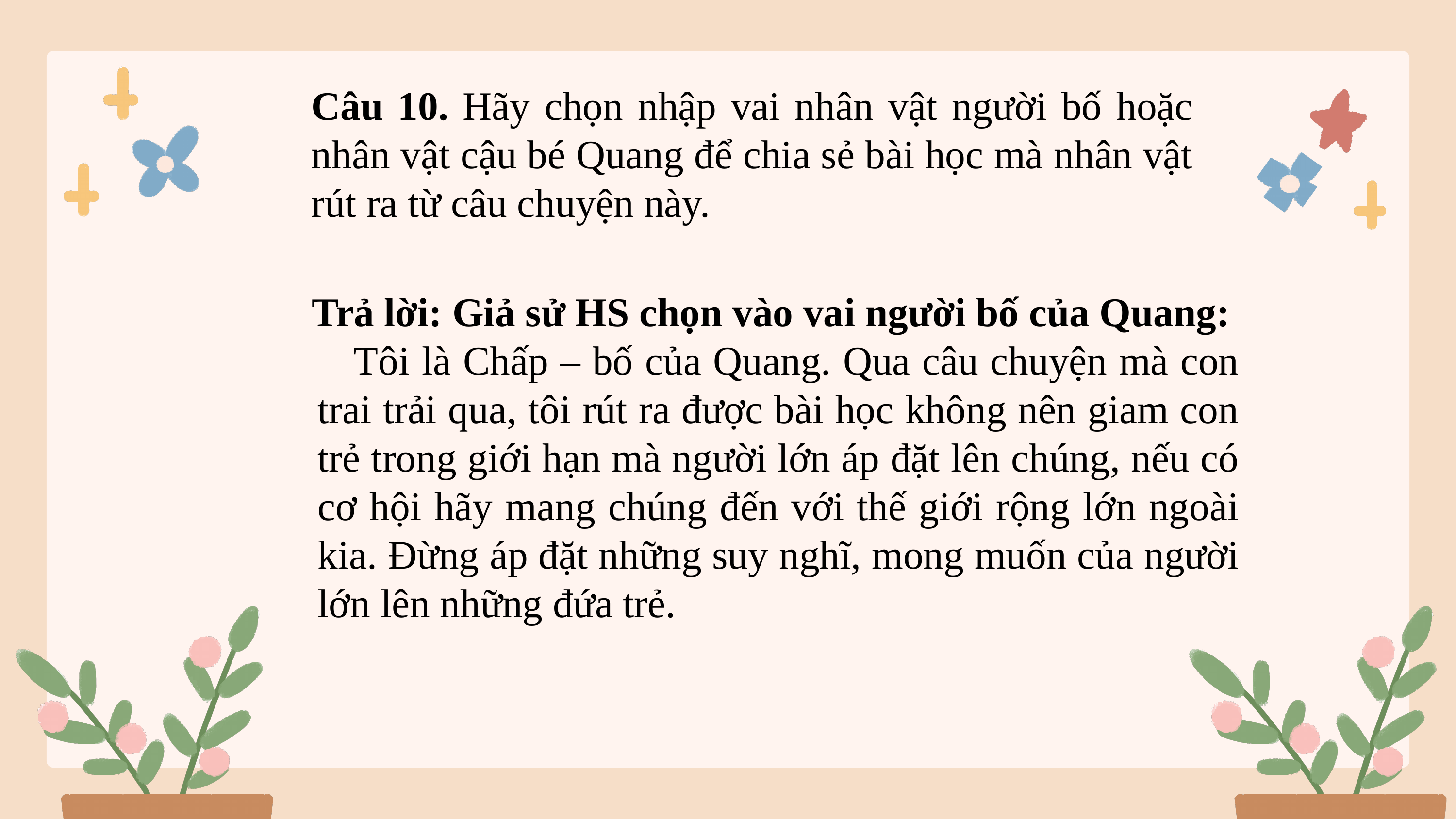

Câu 10. Hãy chọn nhập vai nhân vật người bố hoặc nhân vật cậu bé Quang để chia sẻ bài học mà nhân vật rút ra từ câu chuyện này.

Trả lời: Giả sử HS chọn vào vai người bố của Quang:
   Tôi là Chấp – bố của Quang. Qua câu chuyện mà con trai trải qua, tôi rút ra được bài học không nên giam con trẻ trong giới hạn mà người lớn áp đặt lên chúng, nếu có cơ hội hãy mang chúng đến với thế giới rộng lớn ngoài kia. Đừng áp đặt những suy nghĩ, mong muốn của người lớn lên những đứa trẻ.